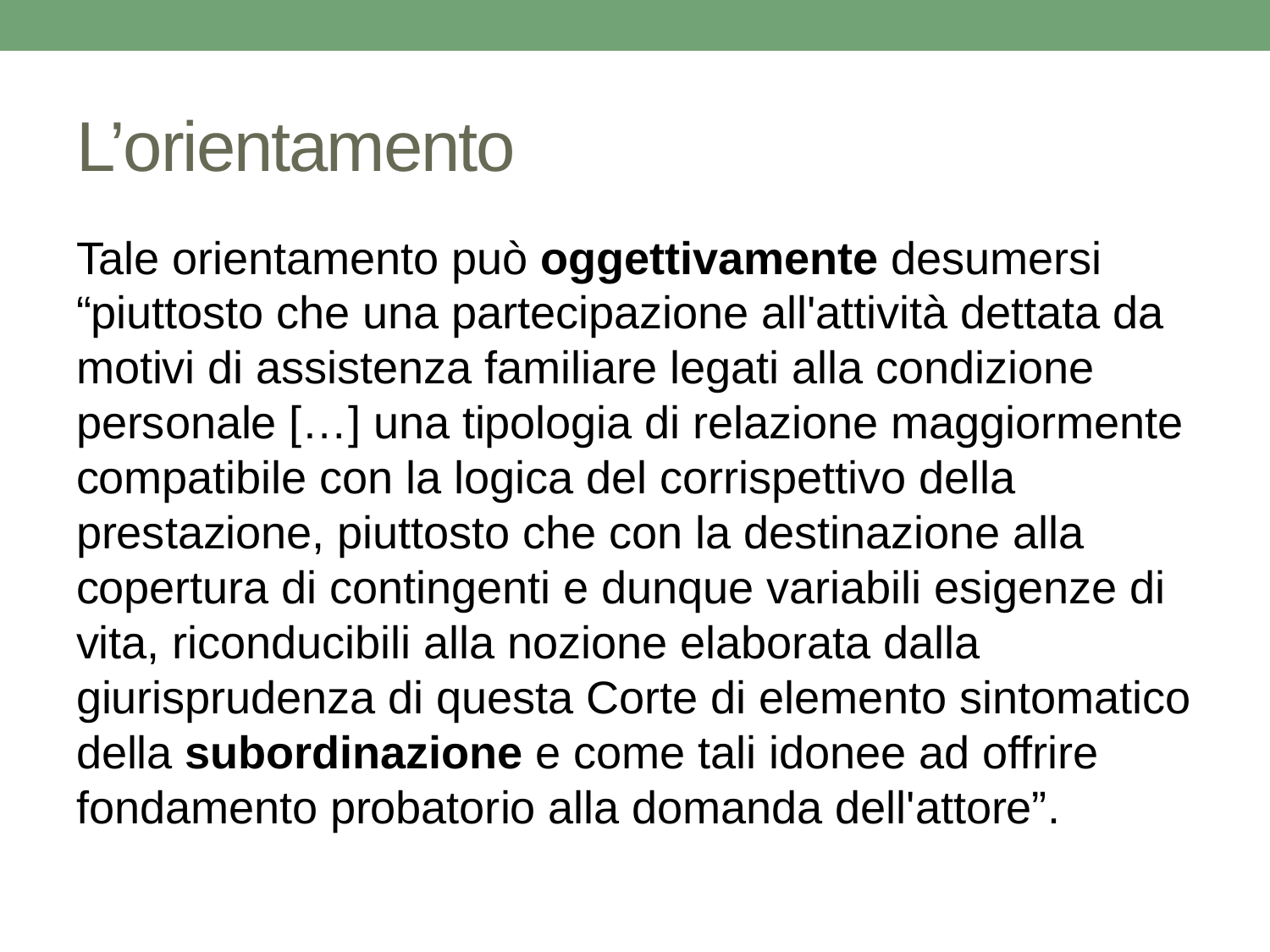

# L’orientamento
Tale orientamento può oggettivamente desumersi “piuttosto che una partecipazione all'attività dettata da motivi di assistenza familiare legati alla condizione personale […] una tipologia di relazione maggiormente compatibile con la logica del corrispettivo della prestazione, piuttosto che con la destinazione alla copertura di contingenti e dunque variabili esigenze di vita, riconducibili alla nozione elaborata dalla giurisprudenza di questa Corte di elemento sintomatico della subordinazione e come tali idonee ad offrire fondamento probatorio alla domanda dell'attore”.